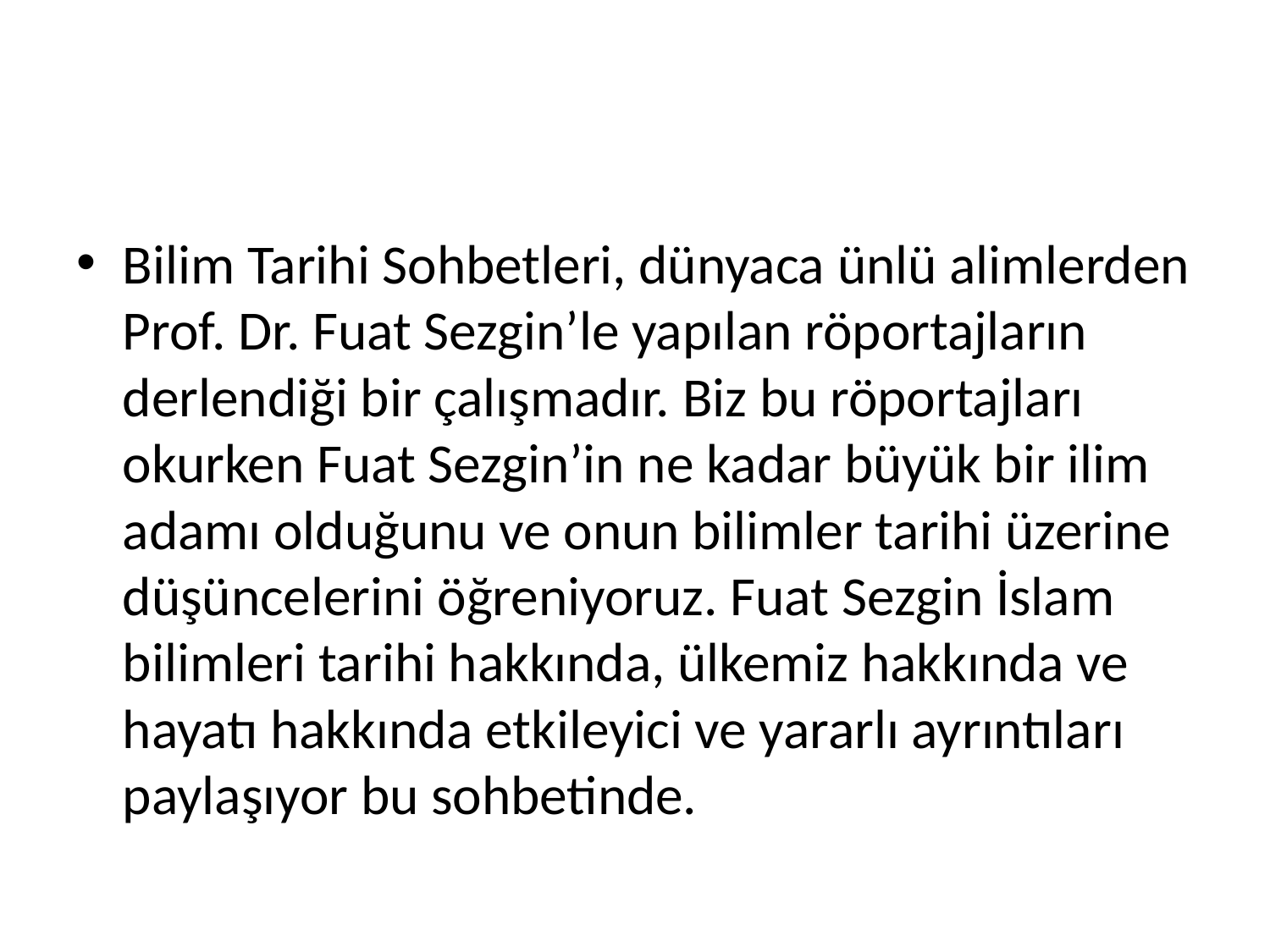

#
Bilim Tarihi Sohbetleri, dünyaca ünlü alimlerden Prof. Dr. Fuat Sezgin’le yapılan röportajların derlendiği bir çalışmadır. Biz bu röportajları okurken Fuat Sezgin’in ne kadar büyük bir ilim adamı olduğunu ve onun bilimler tarihi üzerine düşüncelerini öğreniyoruz. Fuat Sezgin İslam bilimleri tarihi hakkında, ülkemiz hakkında ve hayatı hakkında etkileyici ve yararlı ayrıntıları paylaşıyor bu sohbetinde.